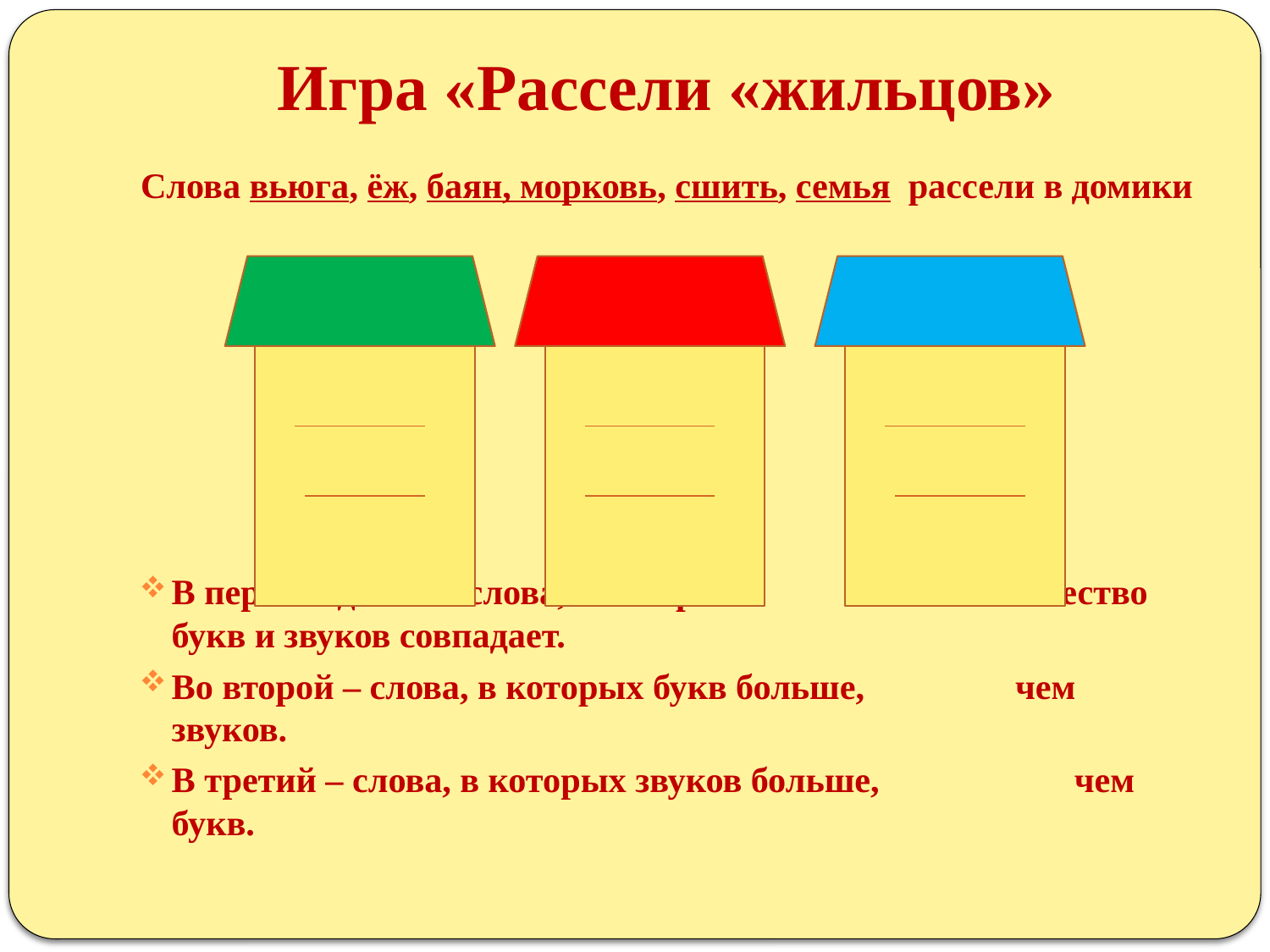

# Игра «Рассели «жильцов»
Слова вьюга, ёж, баян, морковь, сшить, семья  рассели в домики

В первый домик - слова, в которых                         количество букв и звуков совпадает.
Во второй – слова, в которых букв больше,                 чем звуков.
В третий – слова, в которых звуков больше,                      чем букв.